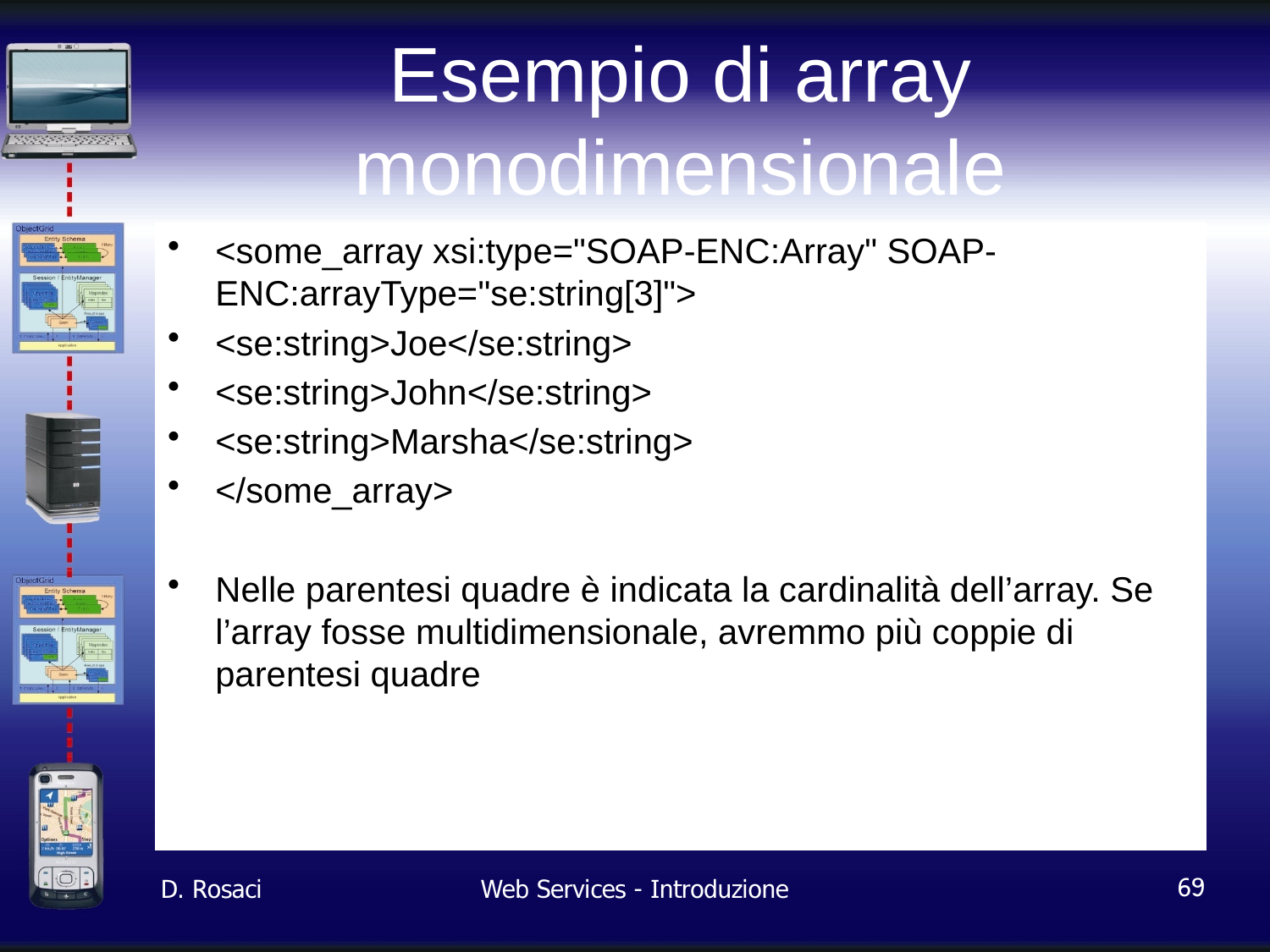

# Esempio di array monodimensionale
<some_array xsi:type="SOAP-ENC:Array" SOAP-ENC:arrayType="se:string[3]">
<se:string>Joe</se:string>
<se:string>John</se:string>
<se:string>Marsha</se:string>
</some_array>

Nelle parentesi quadre è indicata la cardinalità dell’array. Se l’array fosse multidimensionale, avremmo più coppie di parentesi quadre
D. Rosaci
Web Services - Introduzione